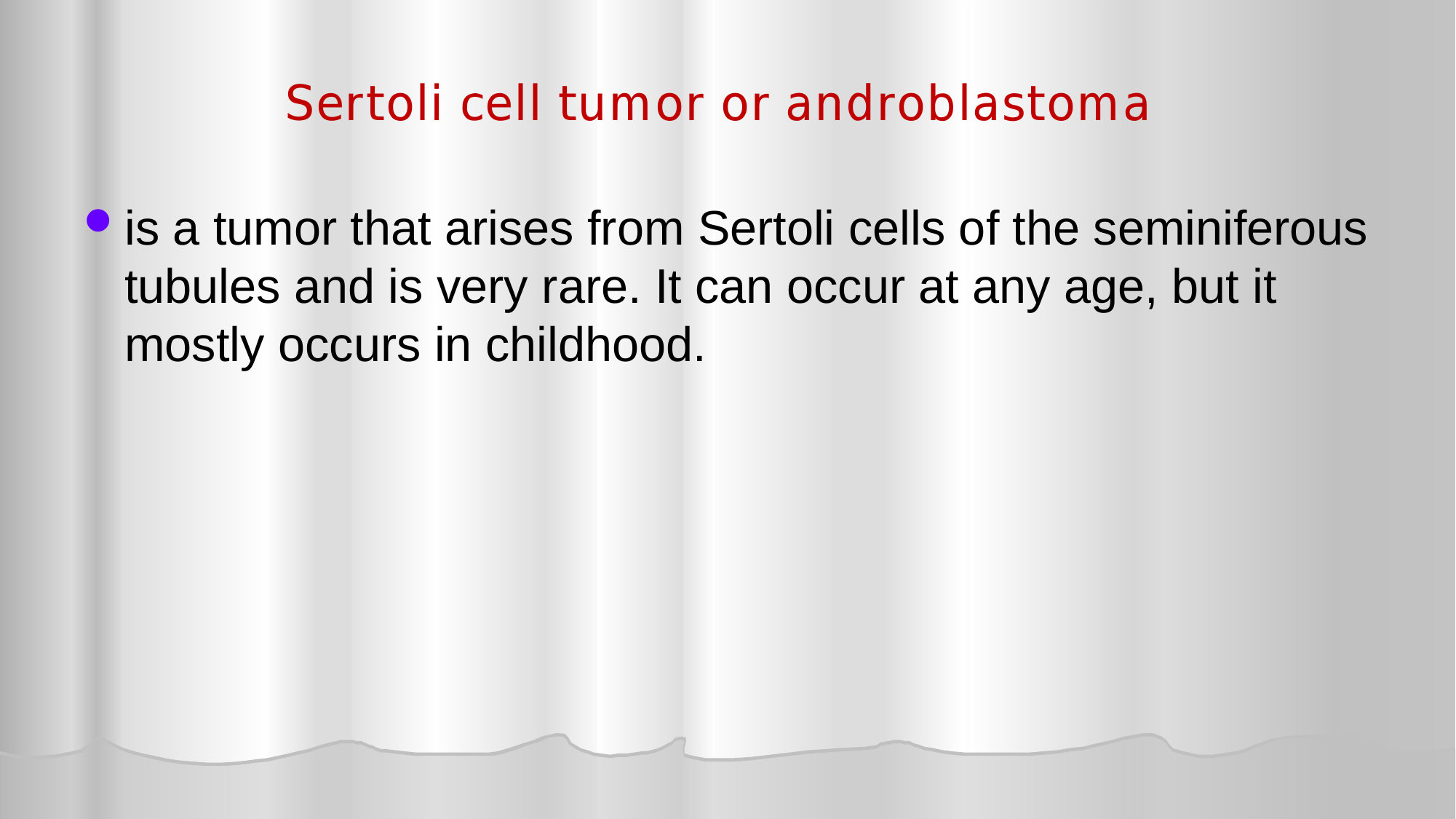

# Sertoli cell tumor or androblastoma
is a tumor that arises from Sertoli cells of the seminiferous tubules and is very rare. It can occur at any age, but it mostly occurs in childhood.